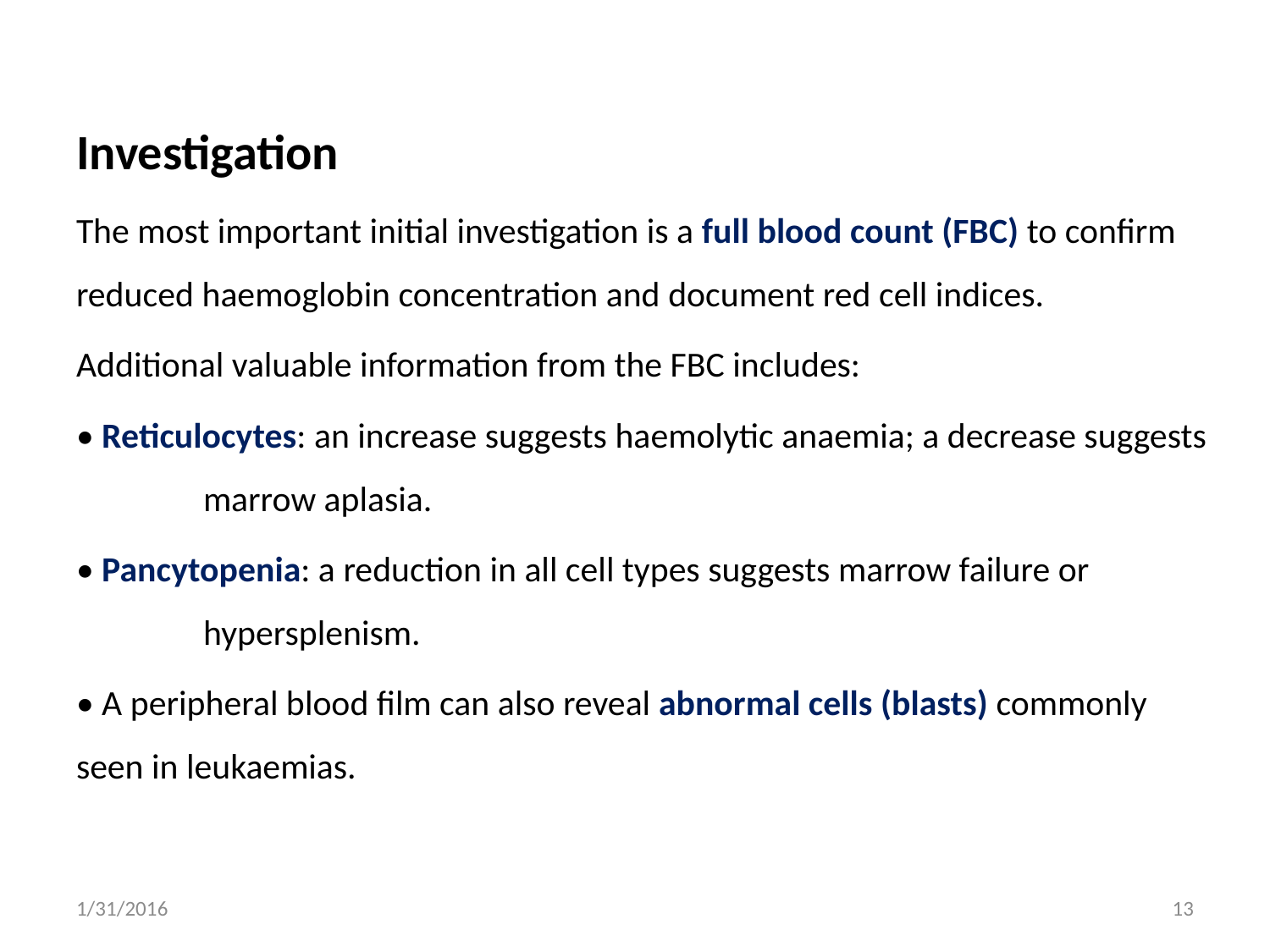

Investigation
The most important initial investigation is a full blood count (FBC) to confirm reduced haemoglobin concentration and document red cell indices.
Additional valuable information from the FBC includes:
• Reticulocytes: an increase suggests haemolytic anaemia; a decrease suggests 	marrow aplasia.
• Pancytopenia: a reduction in all cell types suggests marrow failure or  	hypersplenism.
• A peripheral blood film can also reveal abnormal cells (blasts) commonly seen in leukaemias.
1/31/2016
13